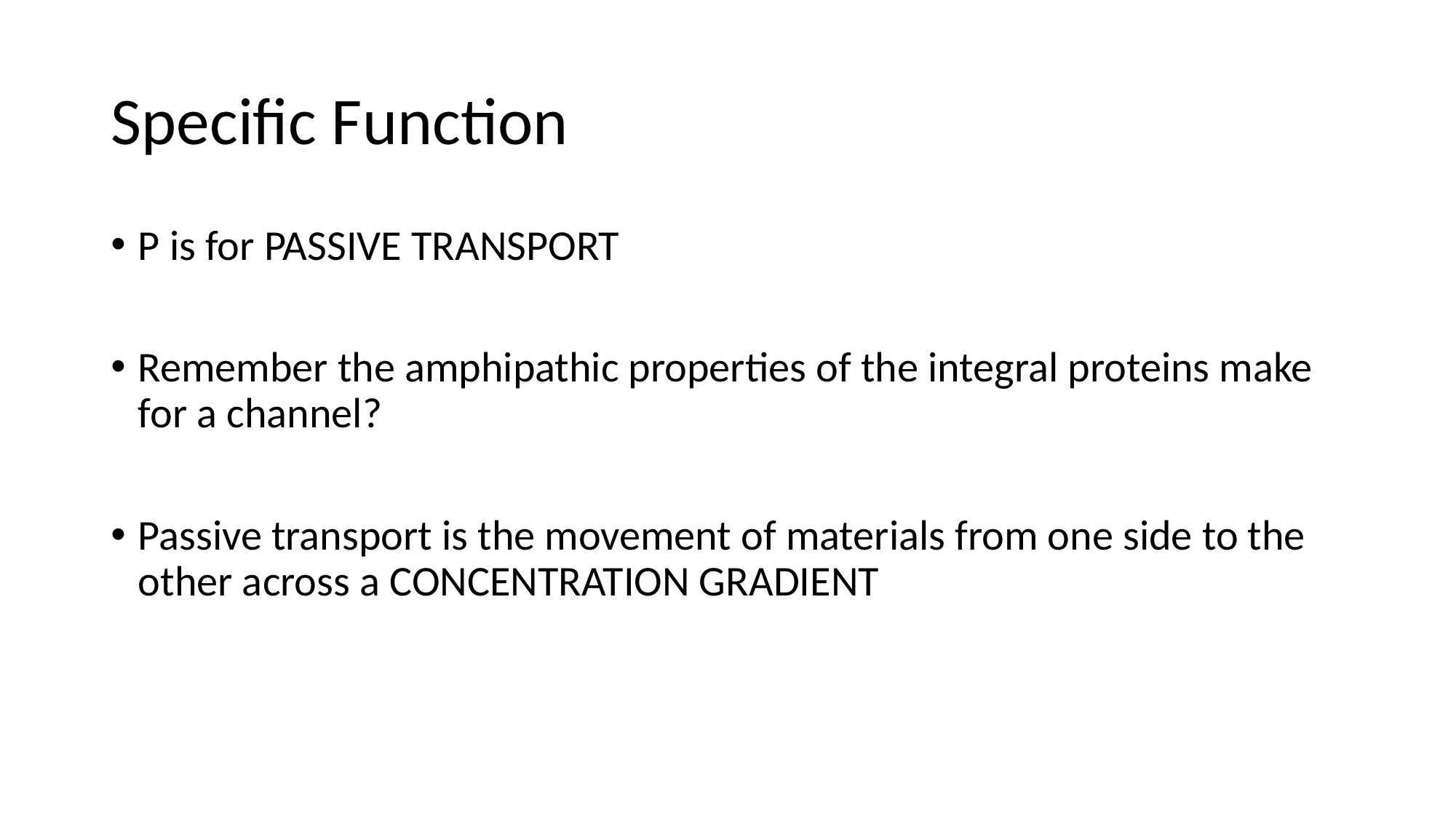

# Specific Function
P is for PASSIVE TRANSPORT

Remember the amphipathic properties of the integral proteins make for a channel?

Passive transport is the movement of materials from one side to the other across a CONCENTRATION GRADIENT